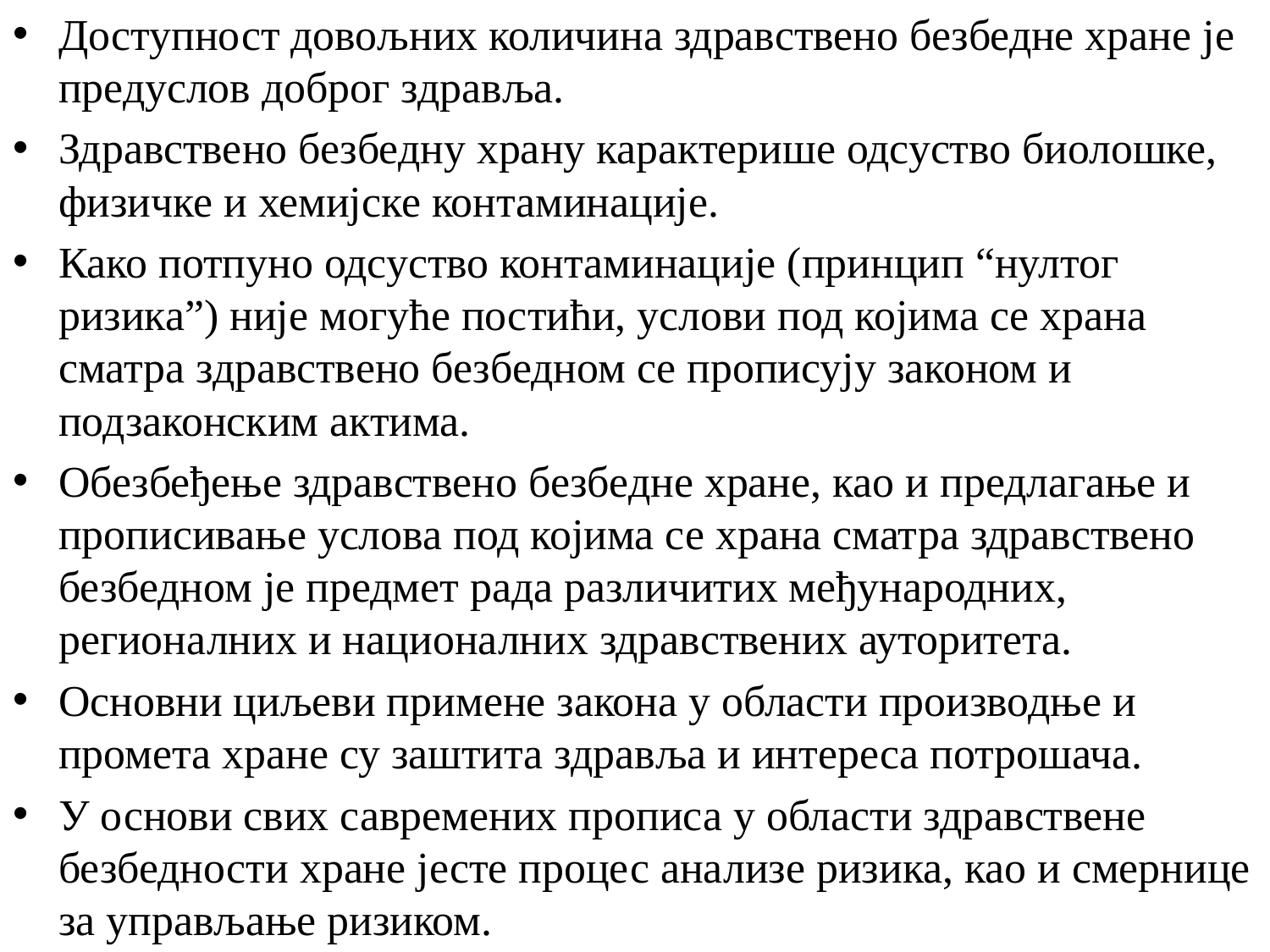

Доступност довољних количина здравствено безбедне хране је предуслов доброг здравља.
Здравствено безбедну храну карактерише одсуство биолошке, физичке и хемијске контаминације.
Како потпуно одсуство контаминације (принцип “нултог ризика”) није могуће постићи, услови под којима се храна сматра здравствено безбедном се прописују законом и подзаконским актима.
Обезбеђење здравствено безбедне хране, као и предлагање и прописивање услова под којима се храна сматра здравствено безбедном је предмет рада различитих међународних, регионалних и националних здравствених ауторитета.
Основни циљеви примене закона у области производње и промета хране су заштита здравља и интереса потрошача.
У основи свих савремених прописа у области здравствене безбедности хране јесте процес анализе ризика, као и смернице за управљање ризиком.